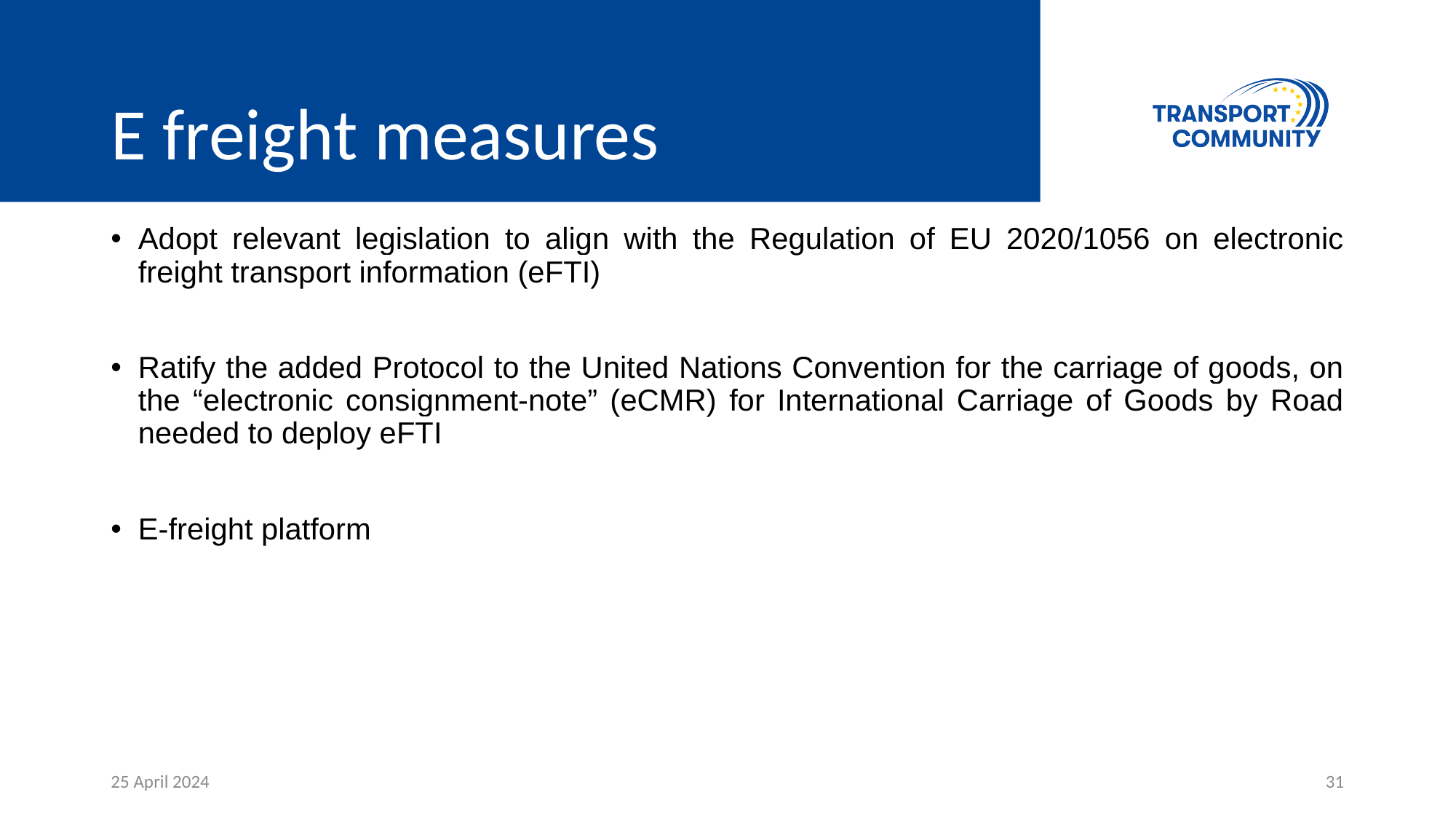

E freight measures
Adopt relevant legislation to align with the Regulation of EU 2020/1056 on electronic freight transport information (eFTI)

Ratify the added Protocol to the United Nations Convention for the carriage of goods, on the “electronic consignment-note” (eCMR) for International Carriage of Goods by Road needed to deploy eFTI

E-freight platform

25 April 2024
31